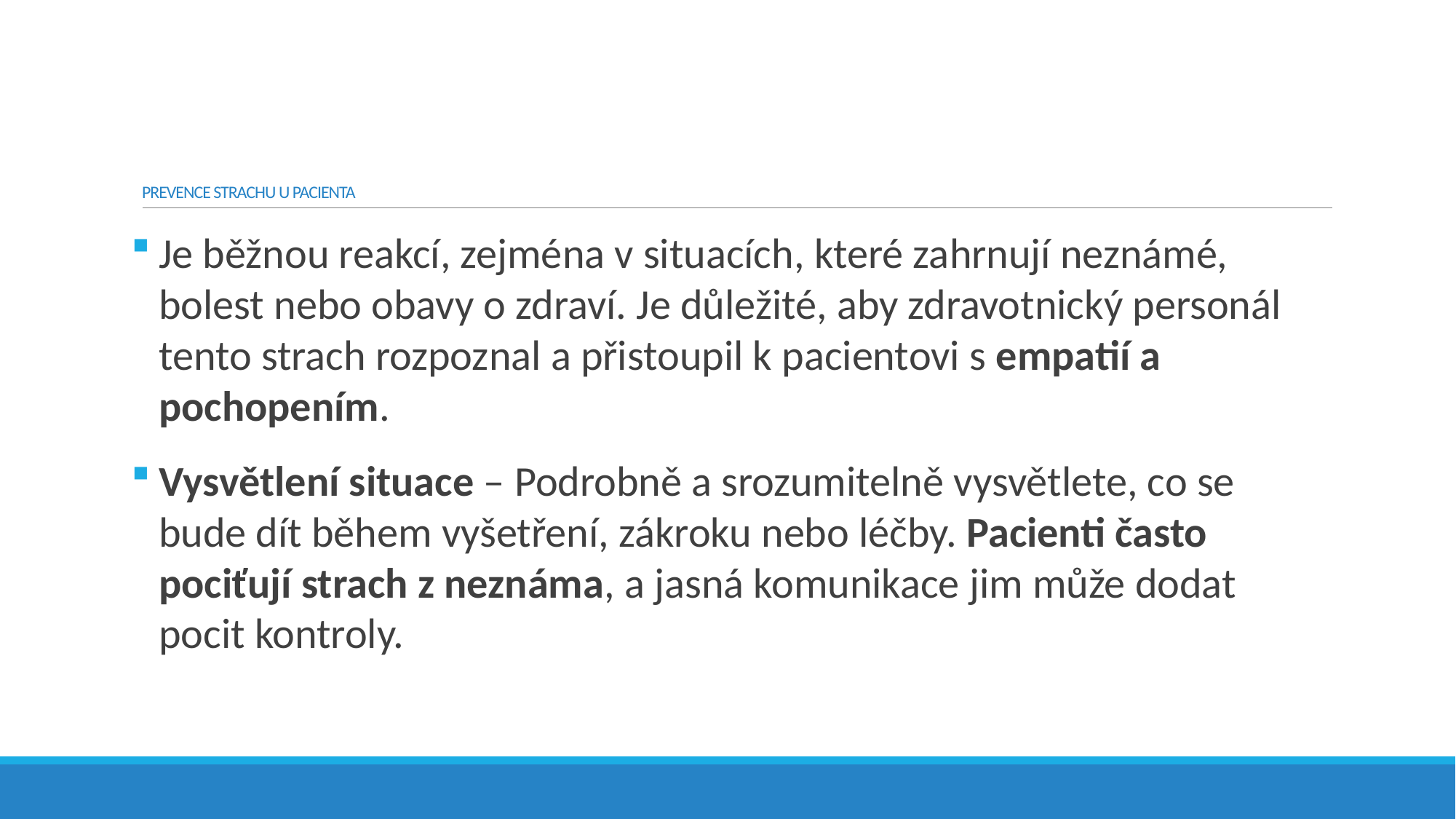

# PREVENCE STRACHU U PACIENTA
Je běžnou reakcí, zejména v situacích, které zahrnují neznámé, bolest nebo obavy o zdraví. Je důležité, aby zdravotnický personál tento strach rozpoznal a přistoupil k pacientovi s empatií a pochopením.
Vysvětlení situace – Podrobně a srozumitelně vysvětlete, co se bude dít během vyšetření, zákroku nebo léčby. Pacienti často pociťují strach z neznáma, a jasná komunikace jim může dodat pocit kontroly.